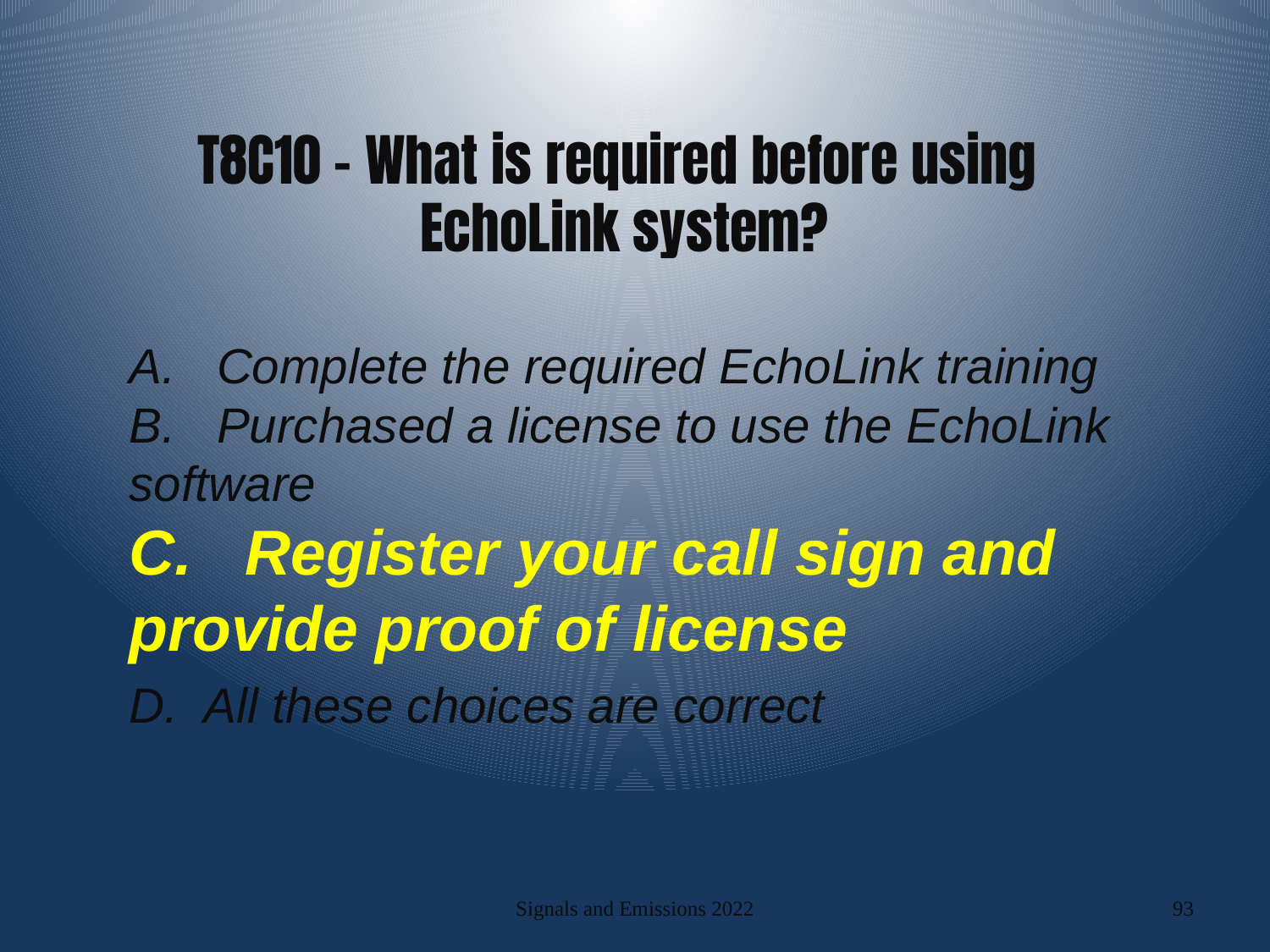

# T8C10 - What is required before using  EchoLink system?
A.   Complete the required EchoLink training
B.   Purchased a license to use the EchoLink software
C.   Register your call sign and provide proof of license
D.  All these choices are correct
Signals and Emissions 2022
93